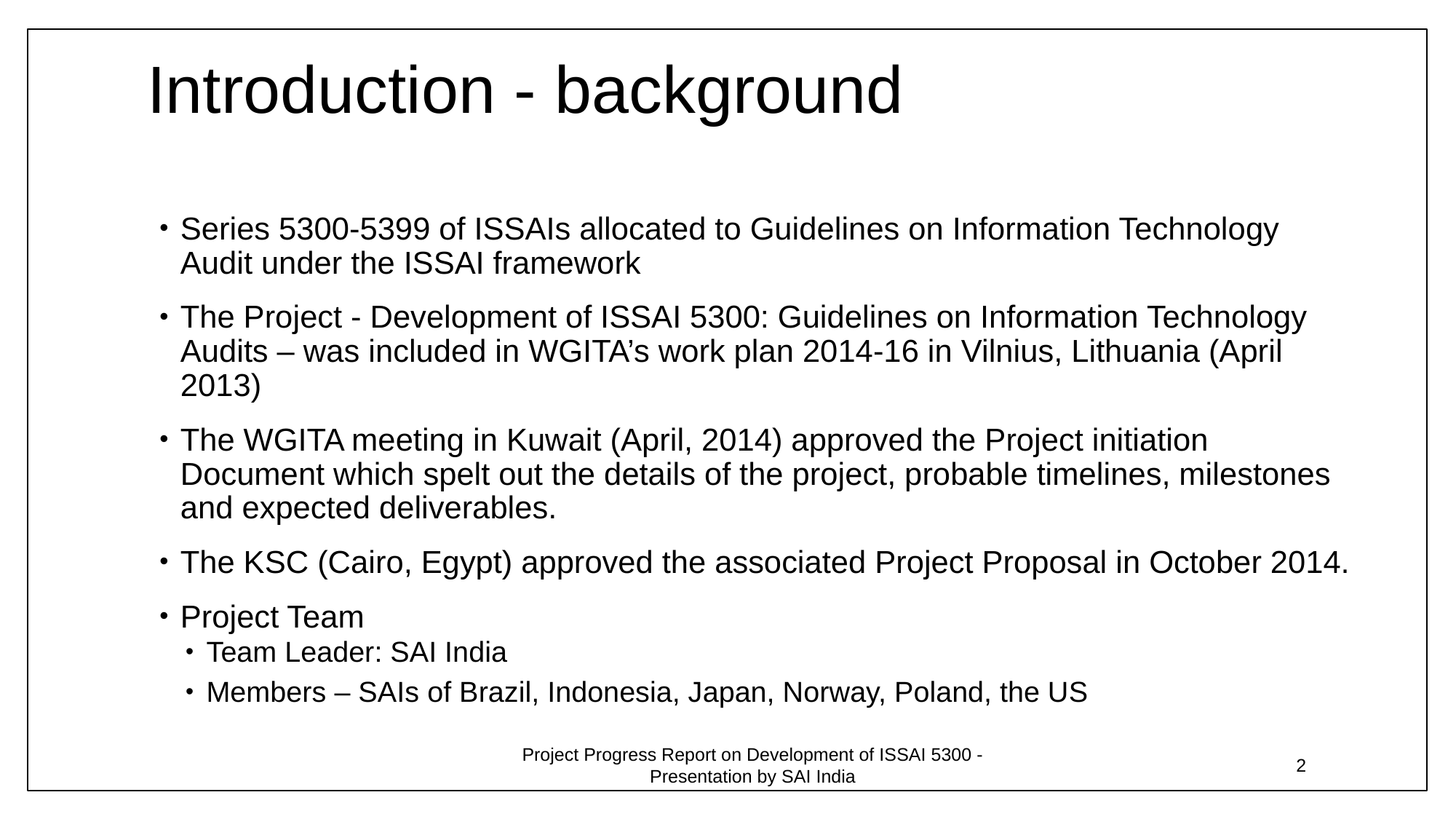

# Introduction - background
Series 5300-5399 of ISSAIs allocated to Guidelines on Information Technology Audit under the ISSAI framework
The Project - Development of ISSAI 5300: Guidelines on Information Technology Audits – was included in WGITA’s work plan 2014-16 in Vilnius, Lithuania (April 2013)
The WGITA meeting in Kuwait (April, 2014) approved the Project initiation Document which spelt out the details of the project, probable timelines, milestones and expected deliverables.
The KSC (Cairo, Egypt) approved the associated Project Proposal in October 2014.
Project Team
Team Leader: SAI India
Members – SAIs of Brazil, Indonesia, Japan, Norway, Poland, the US
Project Progress Report on Development of ISSAI 5300 - Presentation by SAI India
2